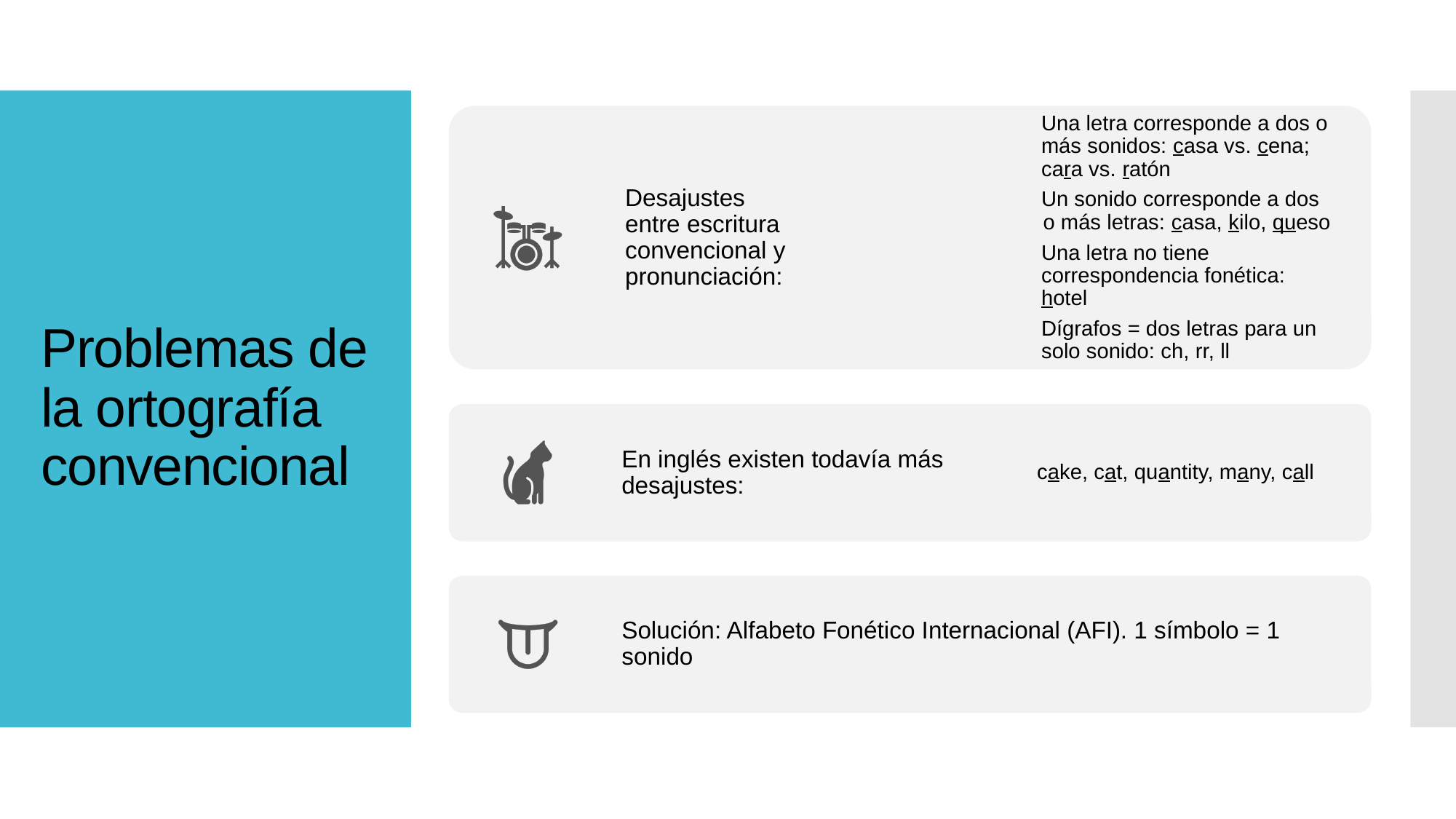

Desajustes entre escritura convencional y pronunciación:
Una letra corresponde a dos o más sonidos: casa vs. cena;
cara vs. ratón
Un sonido corresponde a dos o más letras: casa, kilo, queso
Una letra no tiene correspondencia fonética: hotel
Dígrafos = dos letras para un solo sonido: ch, rr, ll
En inglés existen todavía más desajustes:
cake, cat, quantity, many, call
Solución: Alfabeto Fonético Internacional (AFI). 1 símbolo = 1 sonido
# Problemas de la ortografía convencional